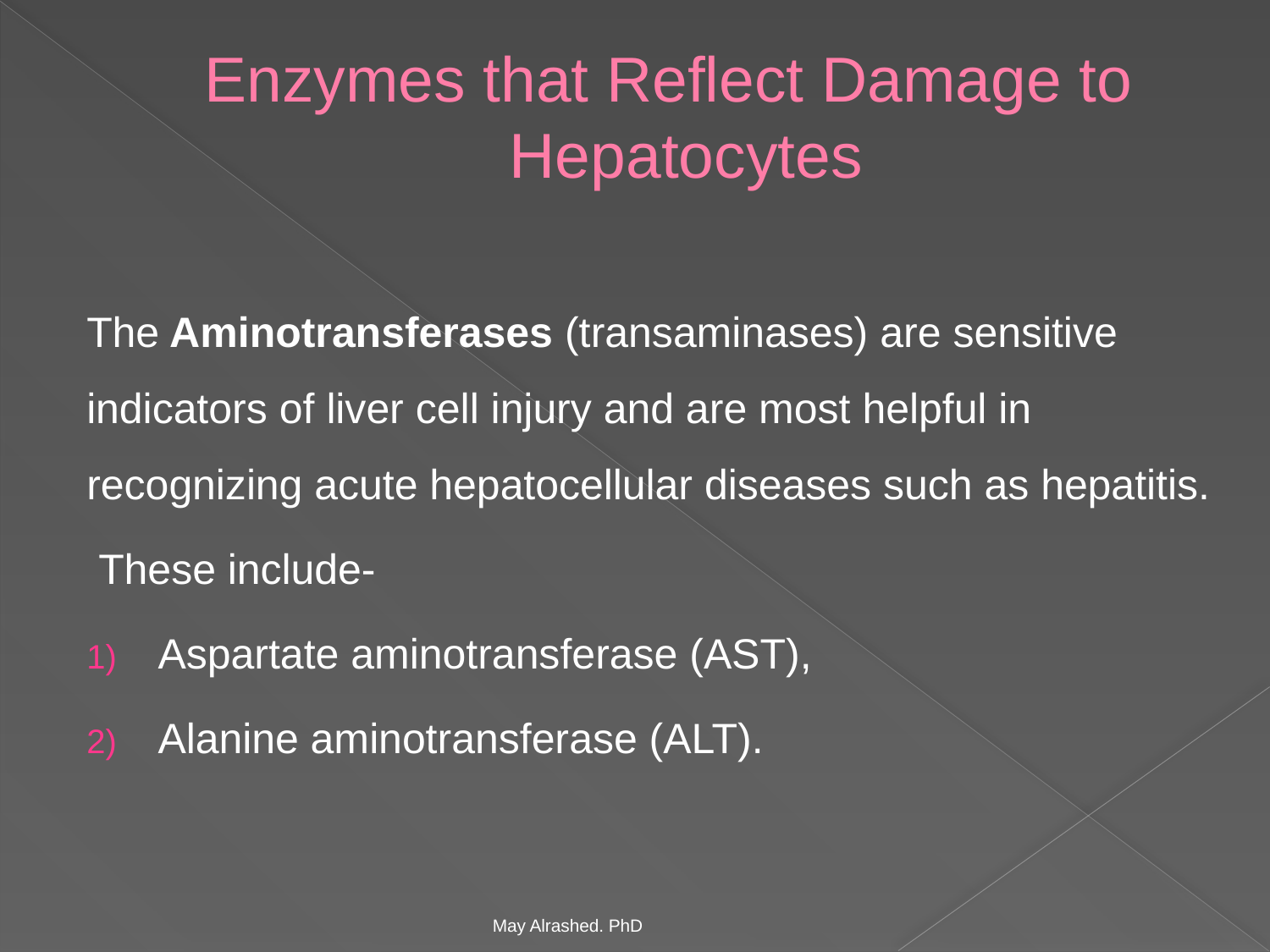

# Enzymes that Reflect Damage to Hepatocytes

The Aminotransferases (transaminases) are sensitive indicators of liver cell injury and are most helpful in recognizing acute hepatocellular diseases such as hepatitis.
 These include-
Aspartate aminotransferase (AST),
Alanine aminotransferase (ALT).

May Alrashed. PhD